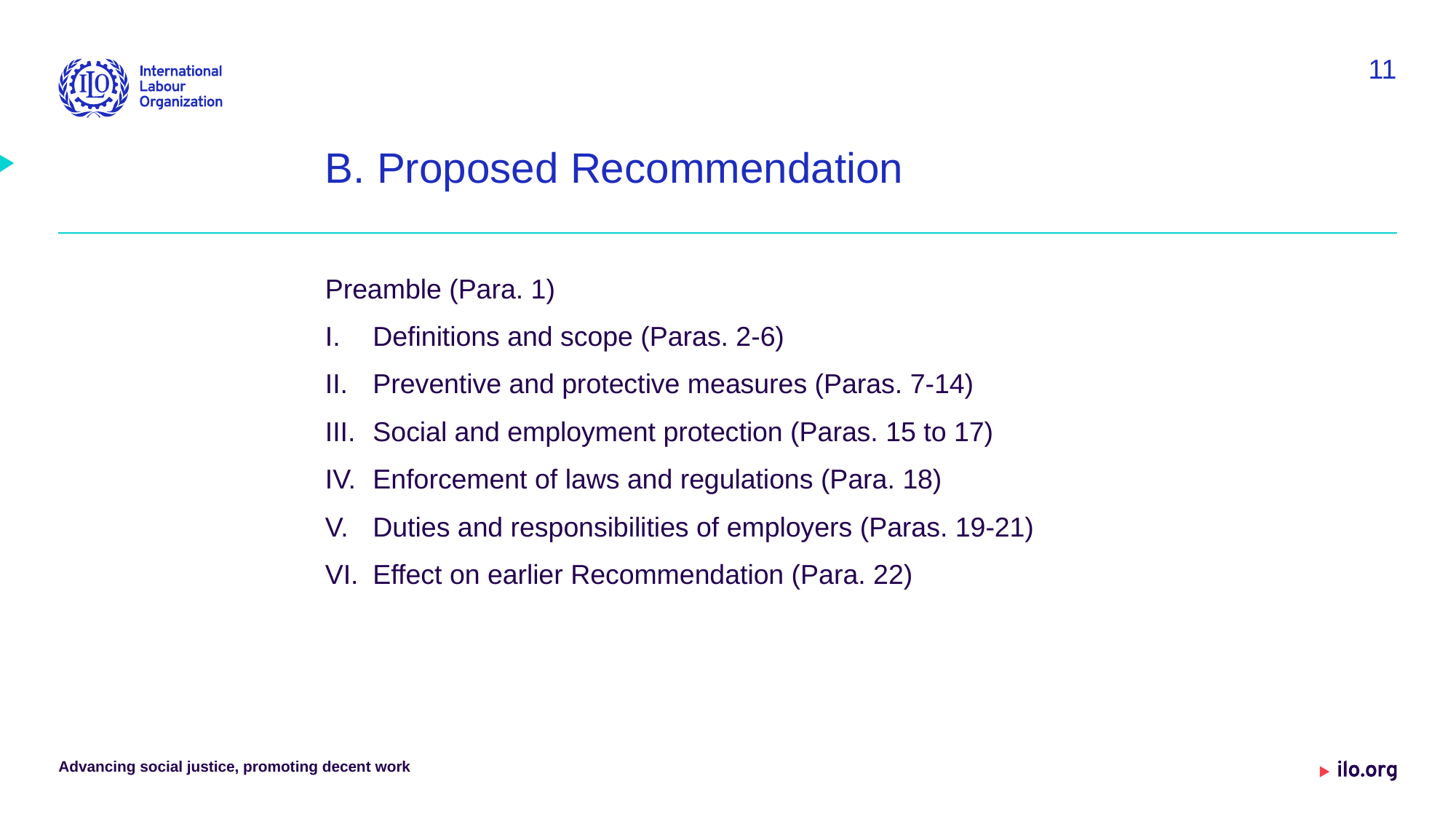

11
# B. Proposed Recommendation
Preamble (Para. 1)
Definitions and scope (Paras. 2-6)
Preventive and protective measures (Paras. 7-14)
Social and employment protection (Paras. 15 to 17)
Enforcement of laws and regulations (Para. 18)
Duties and responsibilities of employers (Paras. 19-21)
Effect on earlier Recommendation (Para. 22)
Advancing social justice, promoting decent work
Date: Monday / 01 / October / 2019